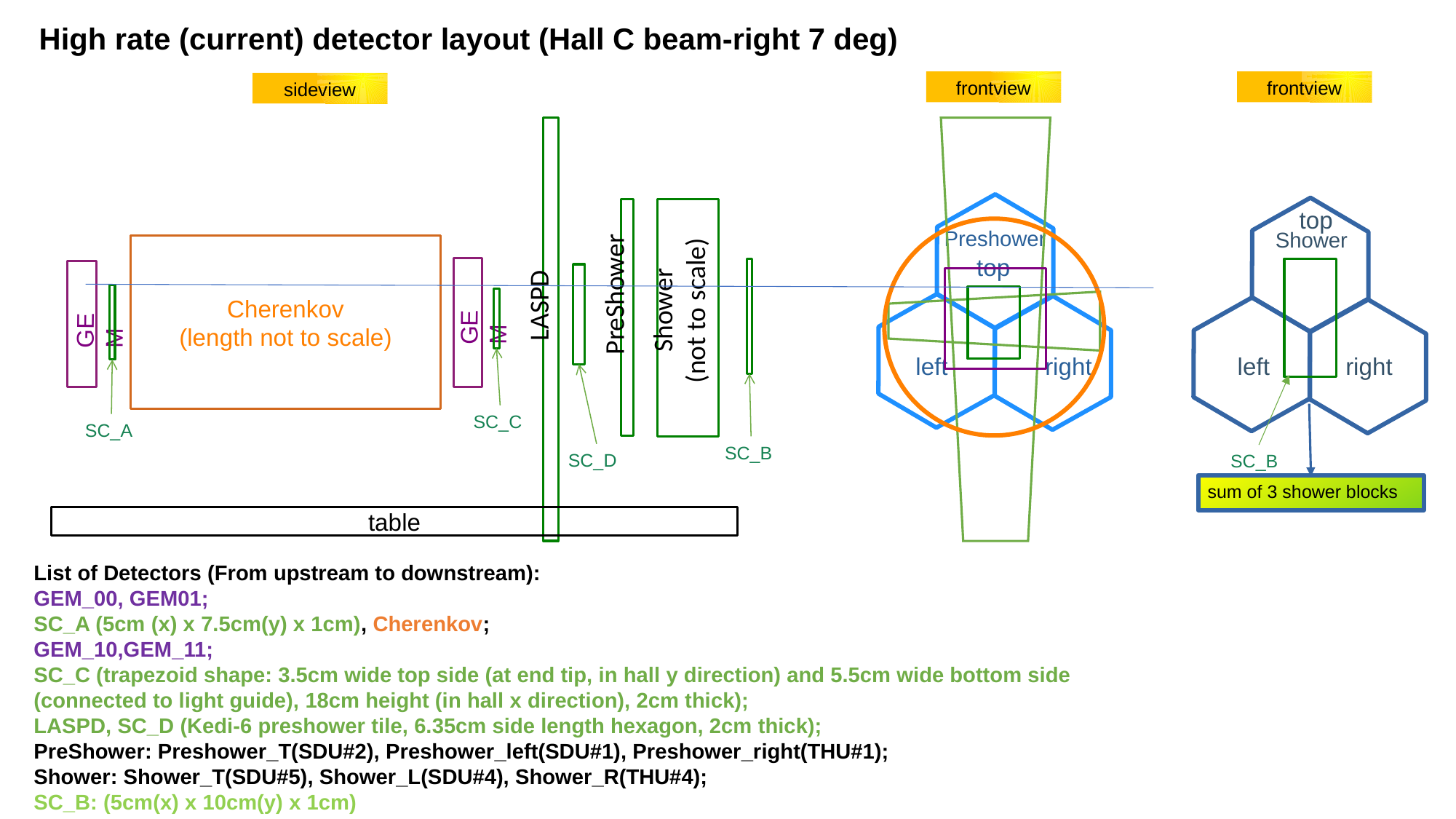

High rate (current) detector layout (Hall C beam-right 7 deg)
frontview

top

left

Preshower

right
frontview
top

Shower

left
right

SC_B
sideview

Shower
(not to scale)
PreShower
Cherenkov
(length not to scale)

SC_D

SC_A

SC_C
GEM
GEM
table

LASPD

SC_B
sum of 3 shower blocks
List of Detectors (From upstream to downstream):
GEM_00, GEM01;
SC_A (5cm (x) x 7.5cm(y) x 1cm), Cherenkov;
GEM_10,GEM_11;
SC_C (trapezoid shape: 3.5cm wide top side (at end tip, in hall y direction) and 5.5cm wide bottom side (connected to light guide), 18cm height (in hall x direction), 2cm thick);
LASPD, SC_D (Kedi-6 preshower tile, 6.35cm side length hexagon, 2cm thick);
PreShower: Preshower_T(SDU#2), Preshower_left(SDU#1), Preshower_right(THU#1);
Shower: Shower_T(SDU#5), Shower_L(SDU#4), Shower_R(THU#4);
SC_B: (5cm(x) x 10cm(y) x 1cm)